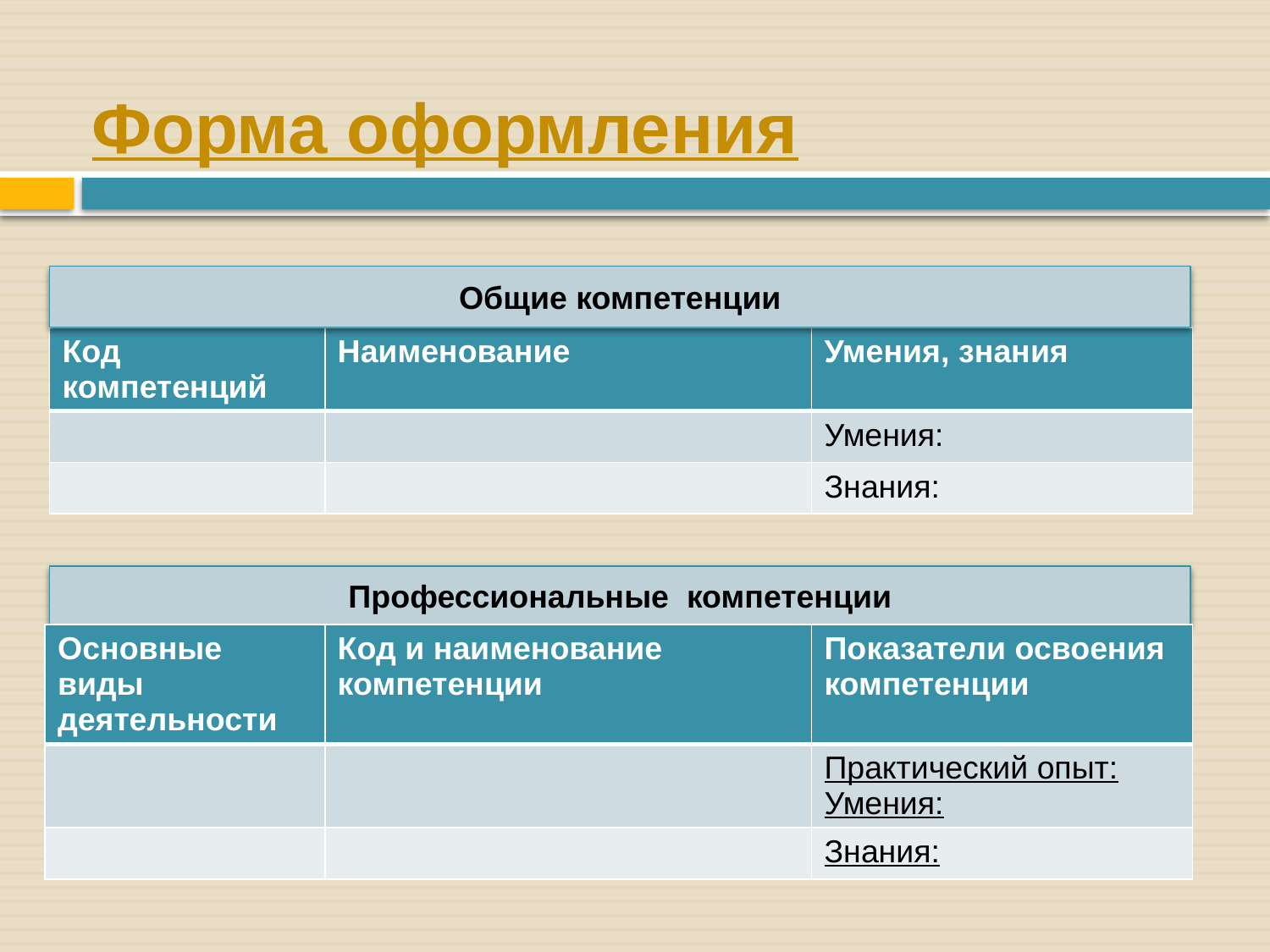

# Форма оформления
Общие компетенции
| Код компетенций | Наименование | Умения, знания |
| --- | --- | --- |
|  |  | Умения: |
|  |  | Знания: |
Профессиональные  компетенции
| Основные виды деятельности | Код и наименование компетенции | Показатели освоения компетенции |
| --- | --- | --- |
|  |  | Практический опыт: Умения: |
|  |  | Знания: |